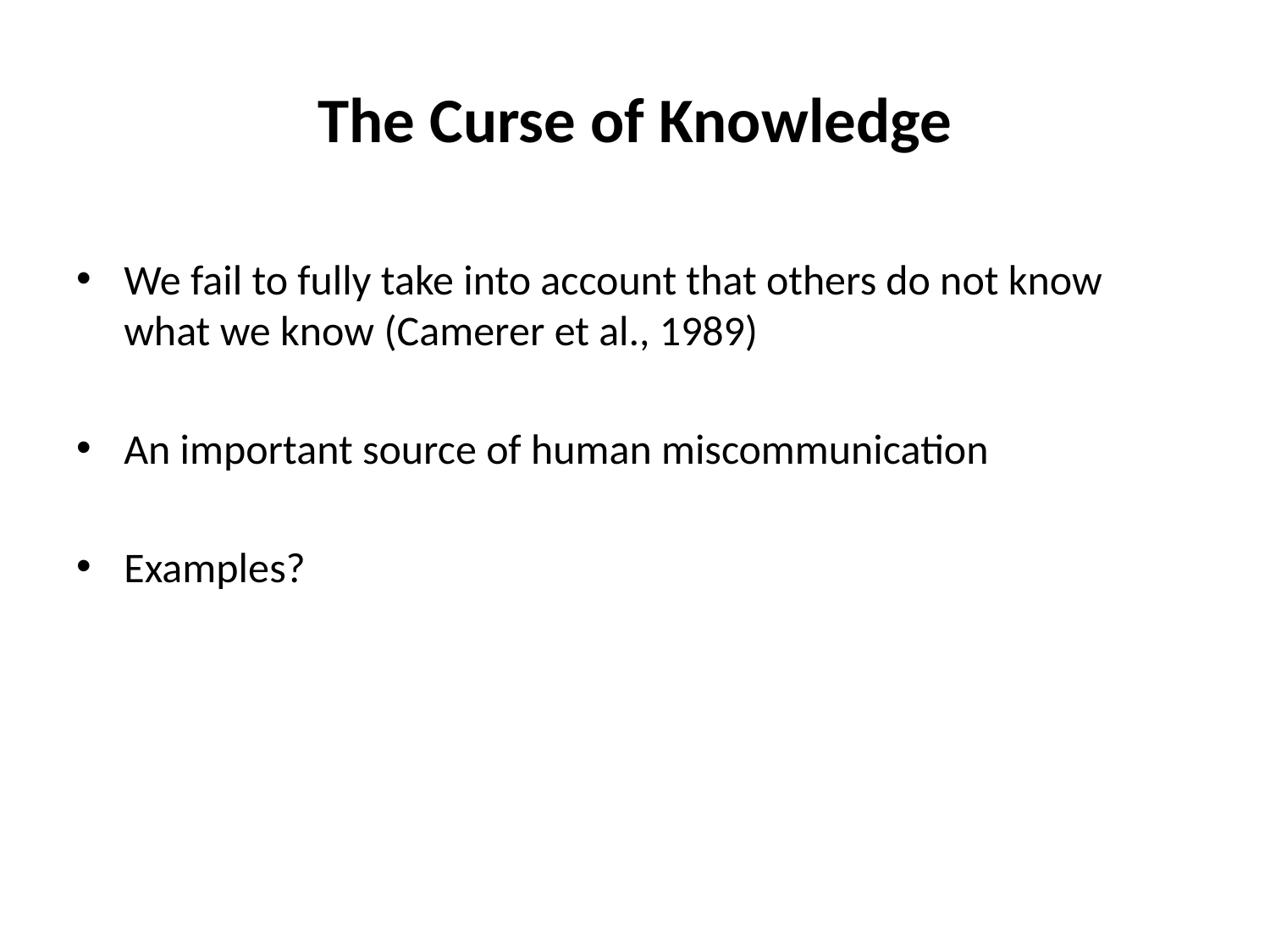

# The Curse of Knowledge
We fail to fully take into account that others do not know what we know (Camerer et al., 1989)

An important source of human miscommunication

Examples?